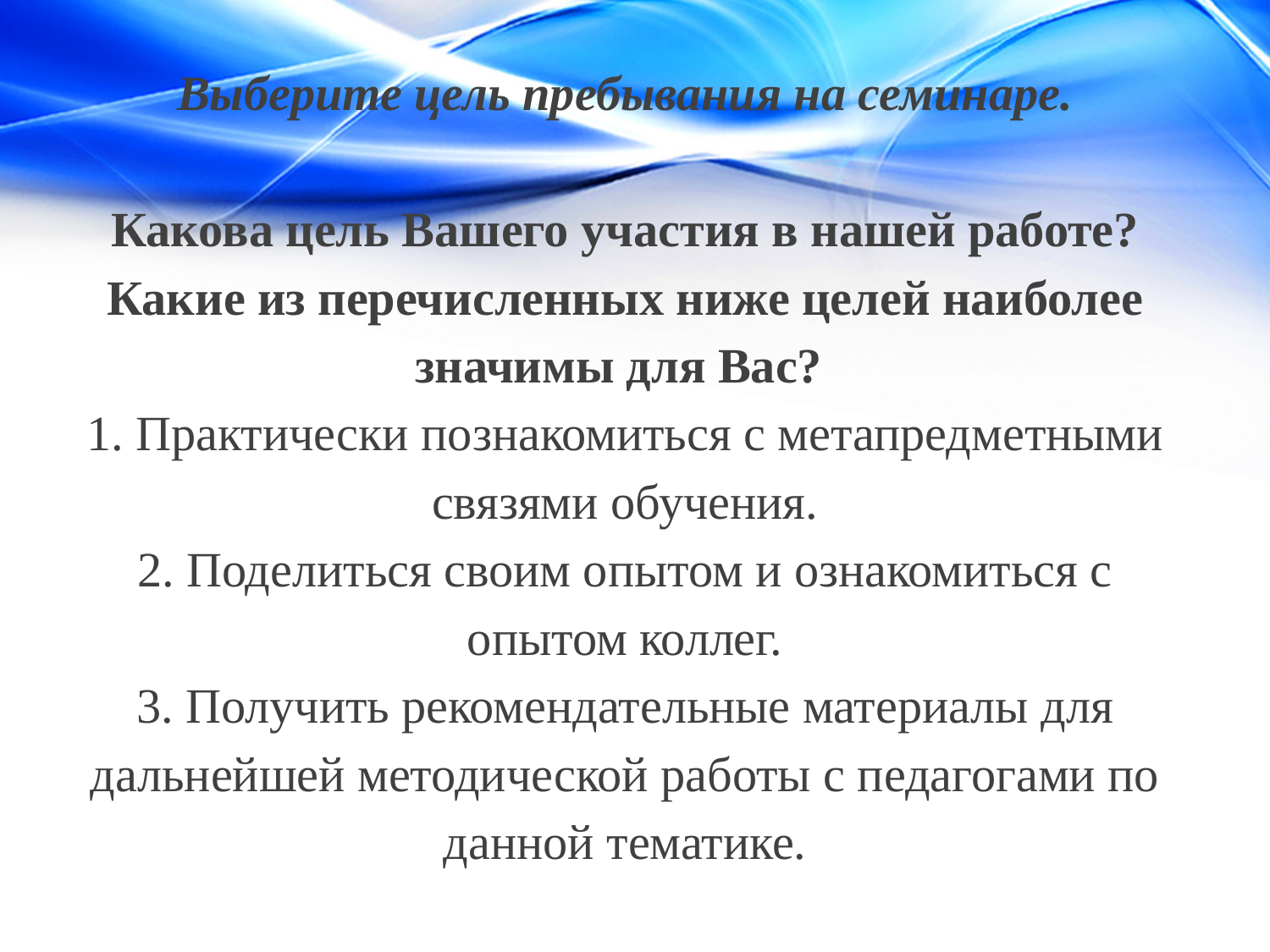

Выберите цель пребывания на семинаре.

Какова цель Вашего участия в нашей работе? Какие из перечисленных ниже целей наиболее значимы для Вас?
1. Практически познакомиться с метапредметными связями обучения.
2. Поделиться своим опытом и ознакомиться с опытом коллег.
3. Получить рекомендательные материалы для дальнейшей методической работы с педагогами по данной тематике.